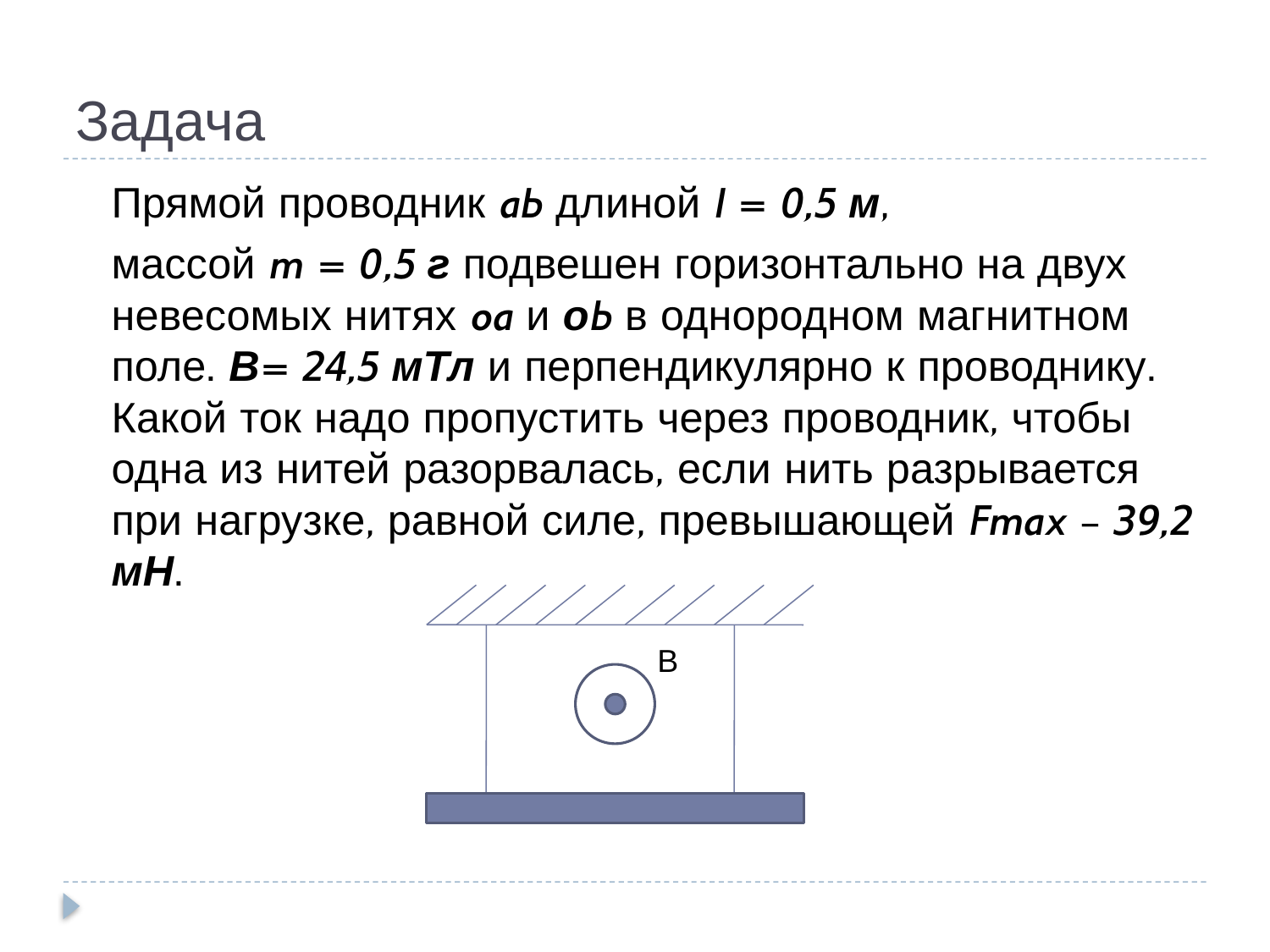

# Задача
	Прямой проводник ab длиной l = 0,5 м,
	массой m = 0,5 г подвешен горизонтально на двух невесомых нитях oa и оb в однородном магнитном поле. В= 24,5 мТл и перпендикулярно к проводнику. Какой ток надо пропустить через проводник, чтобы одна из нитей разорвалась, если нить разрывается при нагрузке, равной силе, превышающей Fmax – 39,2 мН.
В